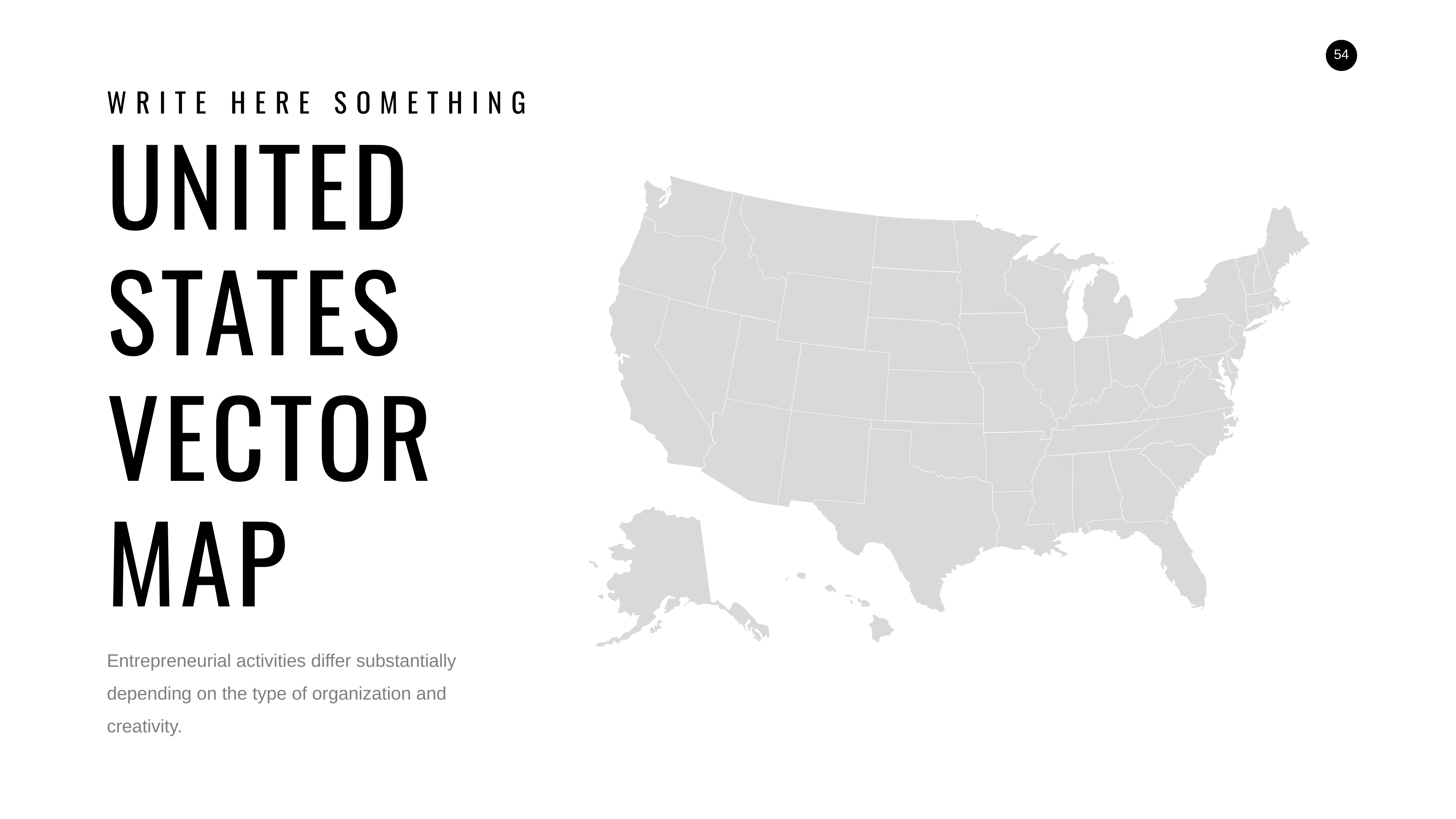

WRITE HERE SOMETHING
UNITED STATES
VECTOR MAP

Entrepreneurial activities differ substantially depending on the type of organization and creativity.